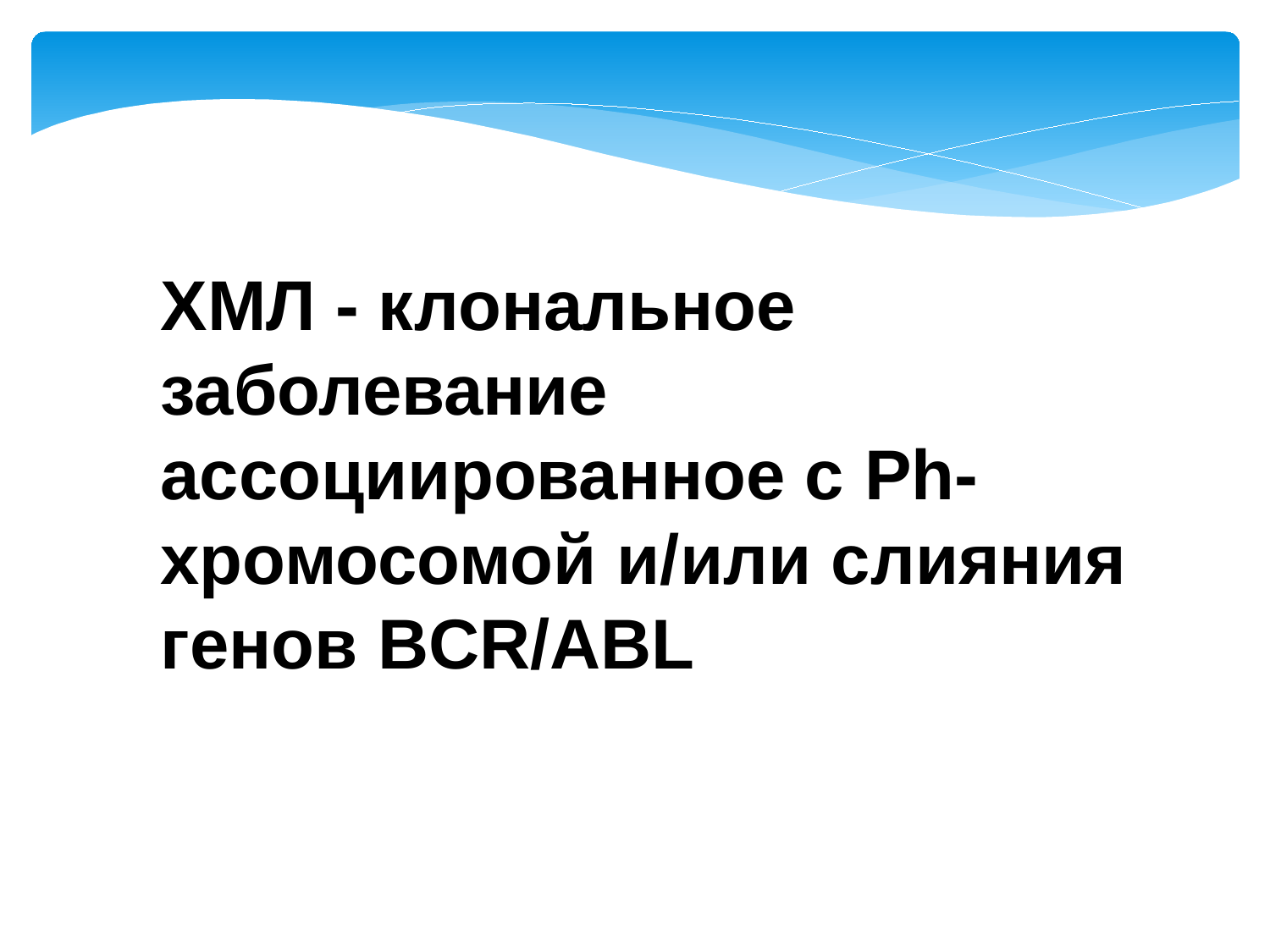

ХМЛ - клональное заболевание ассоциированное с Ph-хромосомой и/или слияния генов BCR/ABL